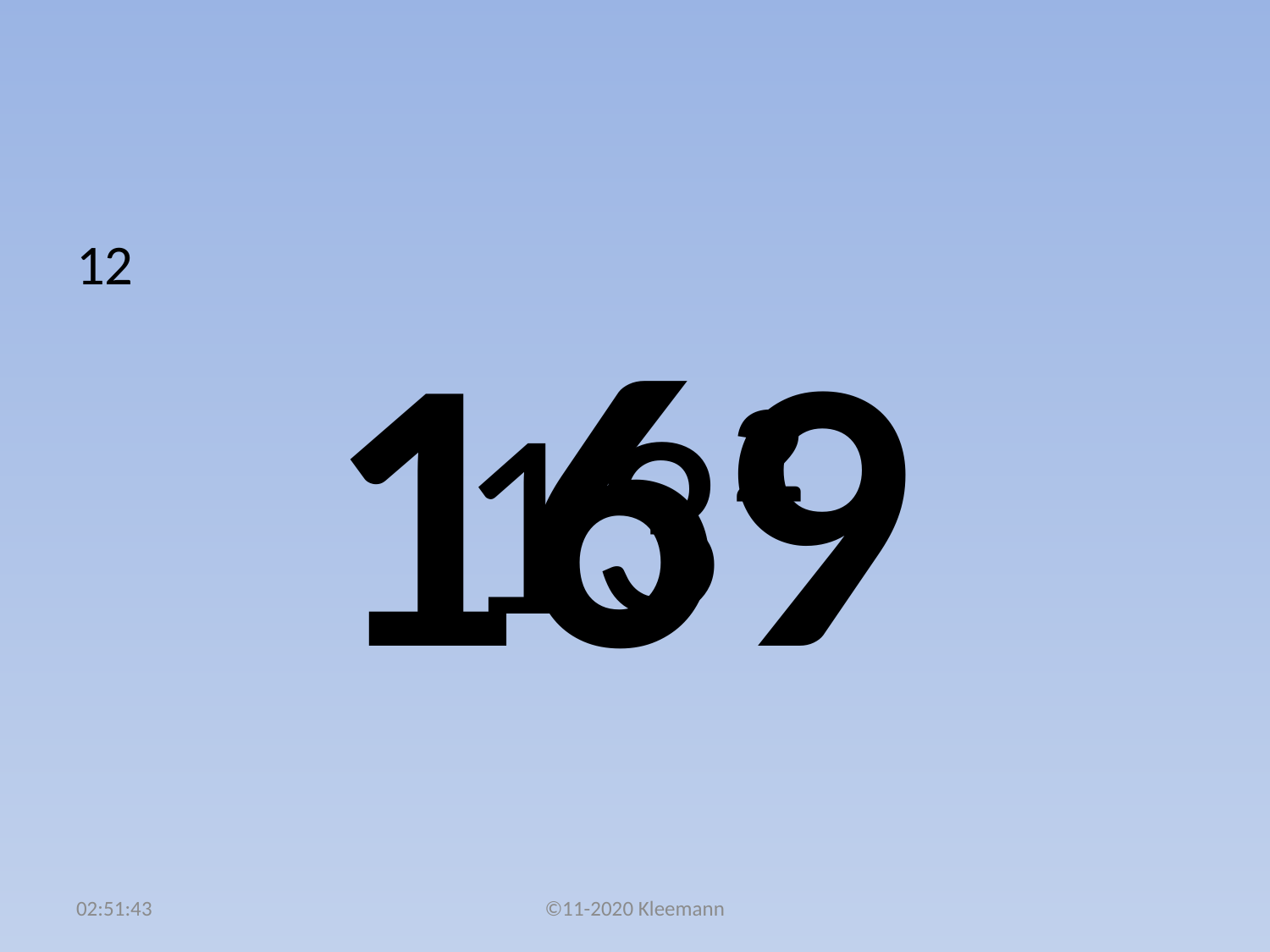

#
12
13²
169
02:51:43
©11-2020 Kleemann